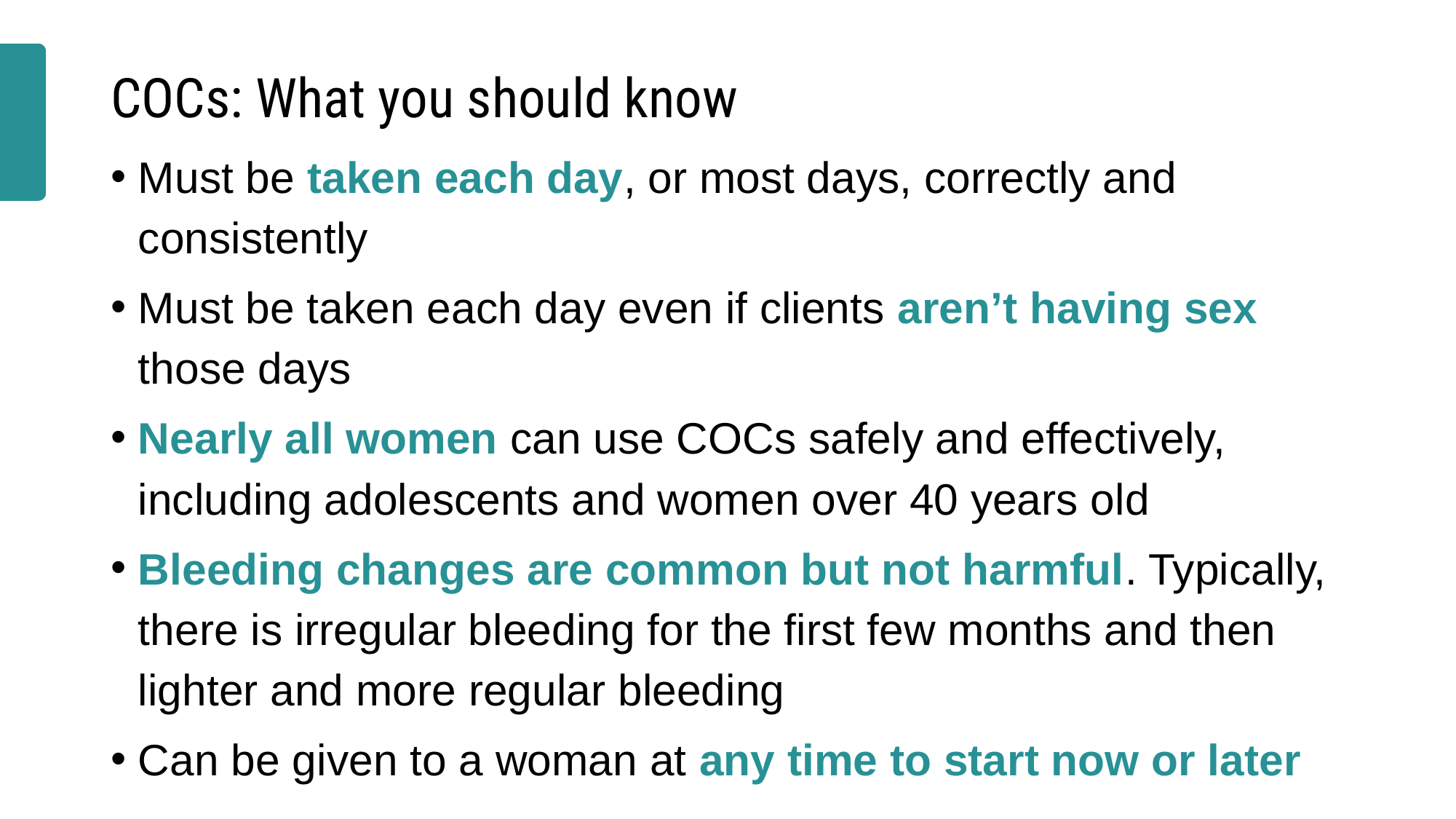

# COCs: What you should know
Must be taken each day, or most days, correctly and consistently
Must be taken each day even if clients aren’t having sex those days
Nearly all women can use COCs safely and effectively, including adolescents and women over 40 years old
Bleeding changes are common but not harmful. Typically, there is irregular bleeding for the first few months and then lighter and more regular bleeding
Can be given to a woman at any time to start now or later